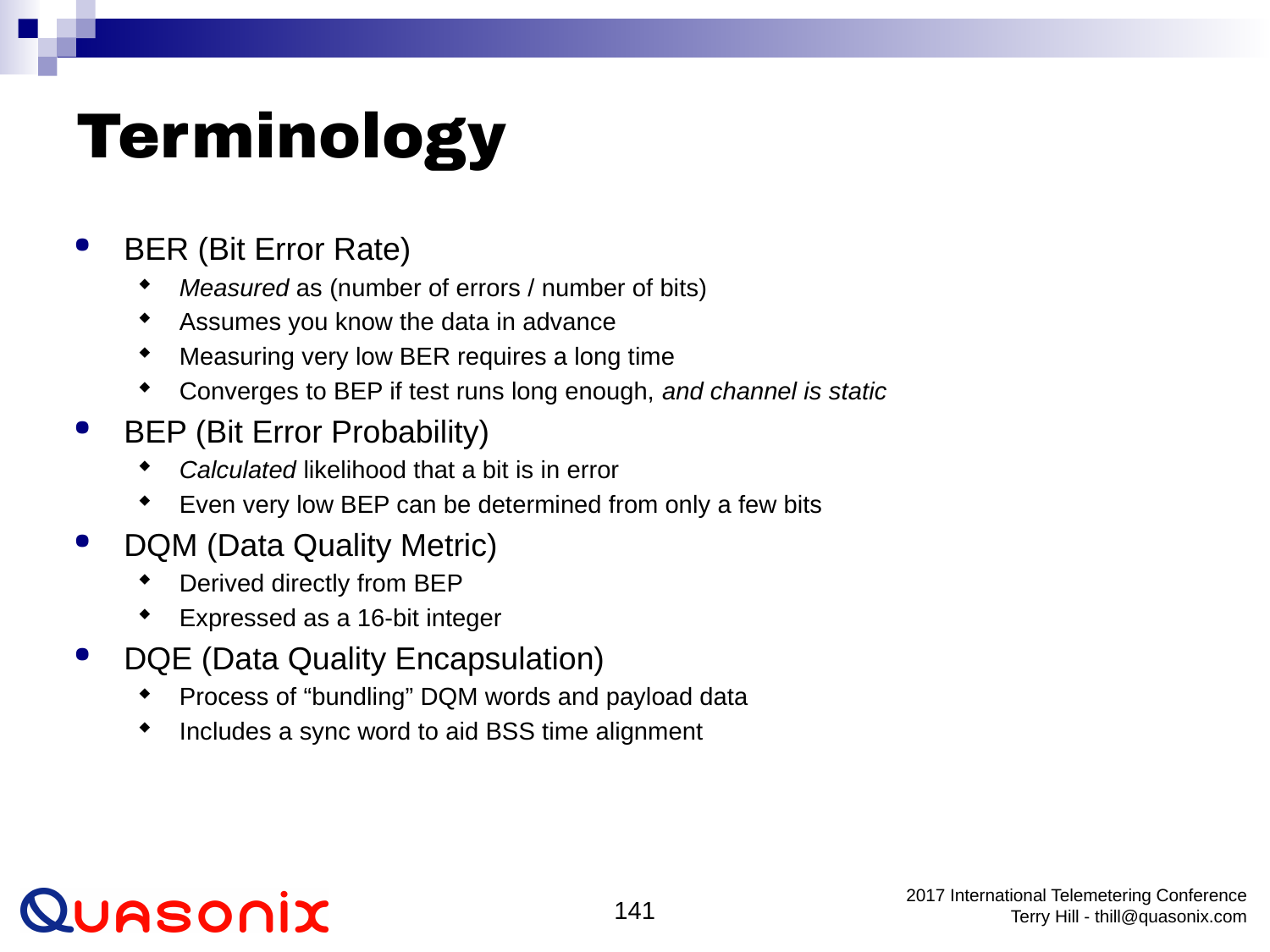

# Terminology
BER (Bit Error Rate)
Measured as (number of errors / number of bits)
Assumes you know the data in advance
Measuring very low BER requires a long time
Converges to BEP if test runs long enough, and channel is static
BEP (Bit Error Probability)
Calculated likelihood that a bit is in error
Even very low BEP can be determined from only a few bits
DQM (Data Quality Metric)
Derived directly from BEP
Expressed as a 16-bit integer
DQE (Data Quality Encapsulation)
Process of “bundling” DQM words and payload data
Includes a sync word to aid BSS time alignment